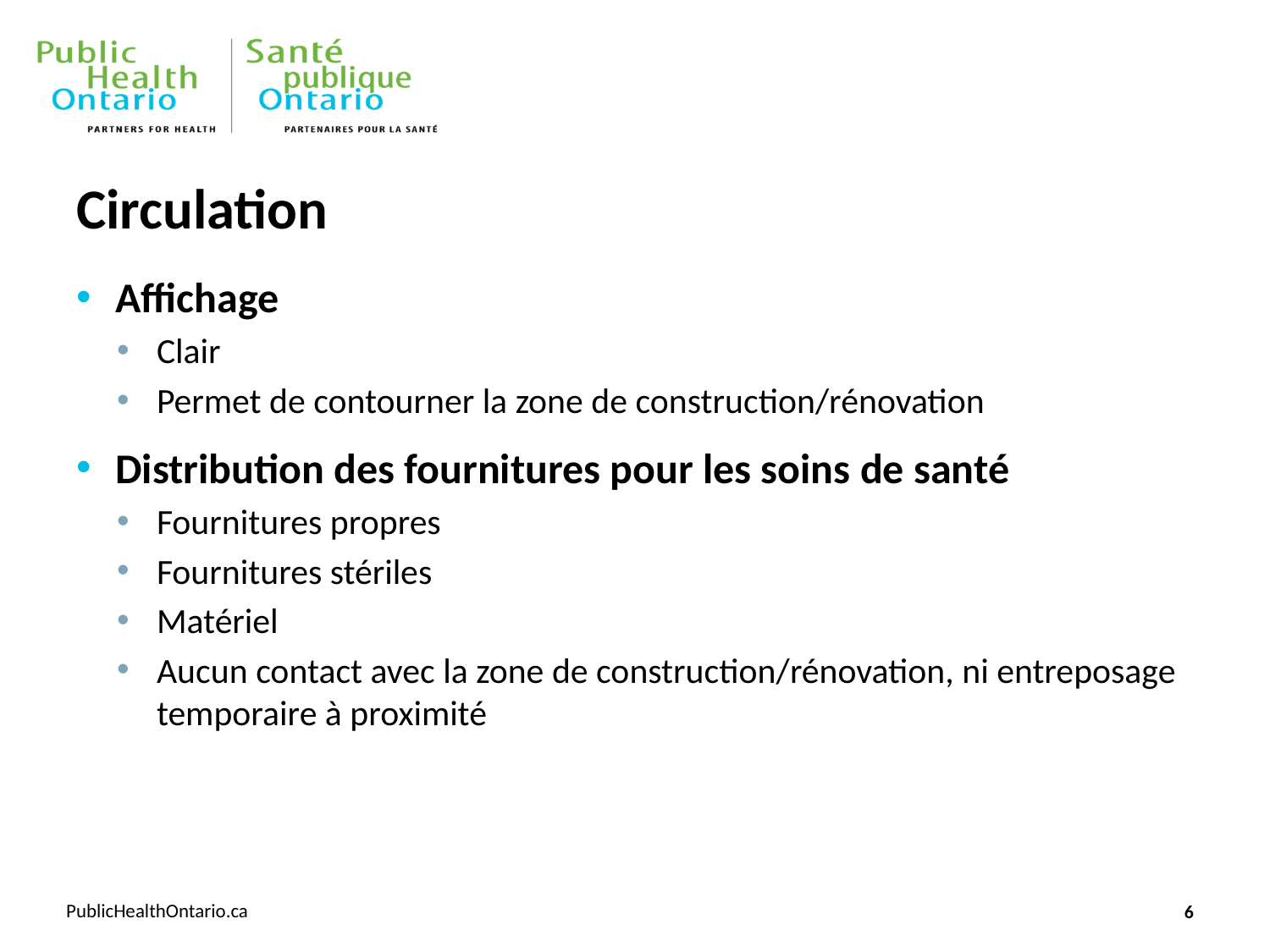

# Circulation
Affichage
Clair
Permet de contourner la zone de construction/rénovation
Distribution des fournitures pour les soins de santé
Fournitures propres
Fournitures stériles
Matériel
Aucun contact avec la zone de construction/rénovation, ni entreposage temporaire à proximité
6